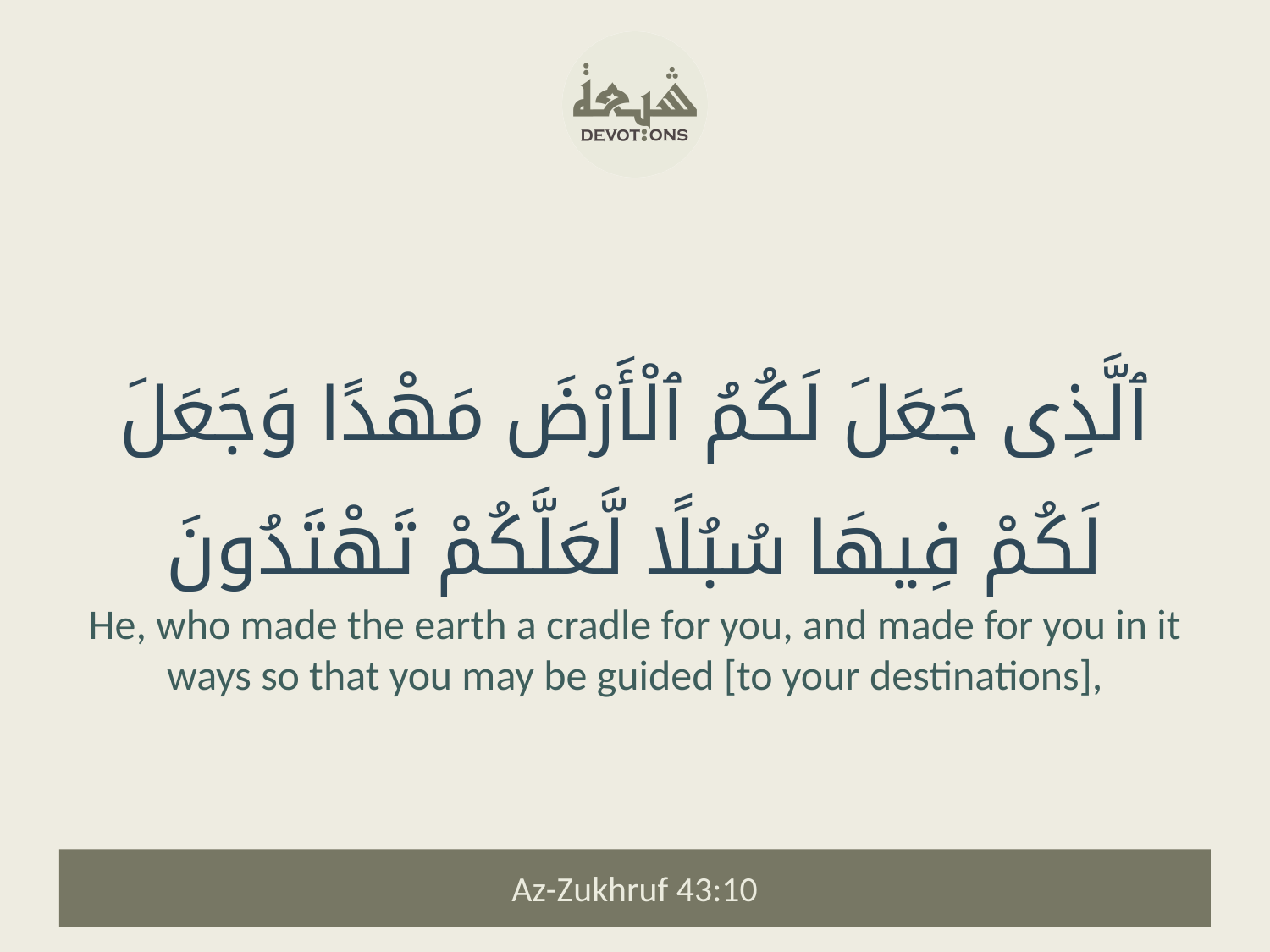

ٱلَّذِى جَعَلَ لَكُمُ ٱلْأَرْضَ مَهْدًا وَجَعَلَ لَكُمْ فِيهَا سُبُلًا لَّعَلَّكُمْ تَهْتَدُونَ
He, who made the earth a cradle for you, and made for you in it ways so that you may be guided [to your destinations],
Az-Zukhruf 43:10